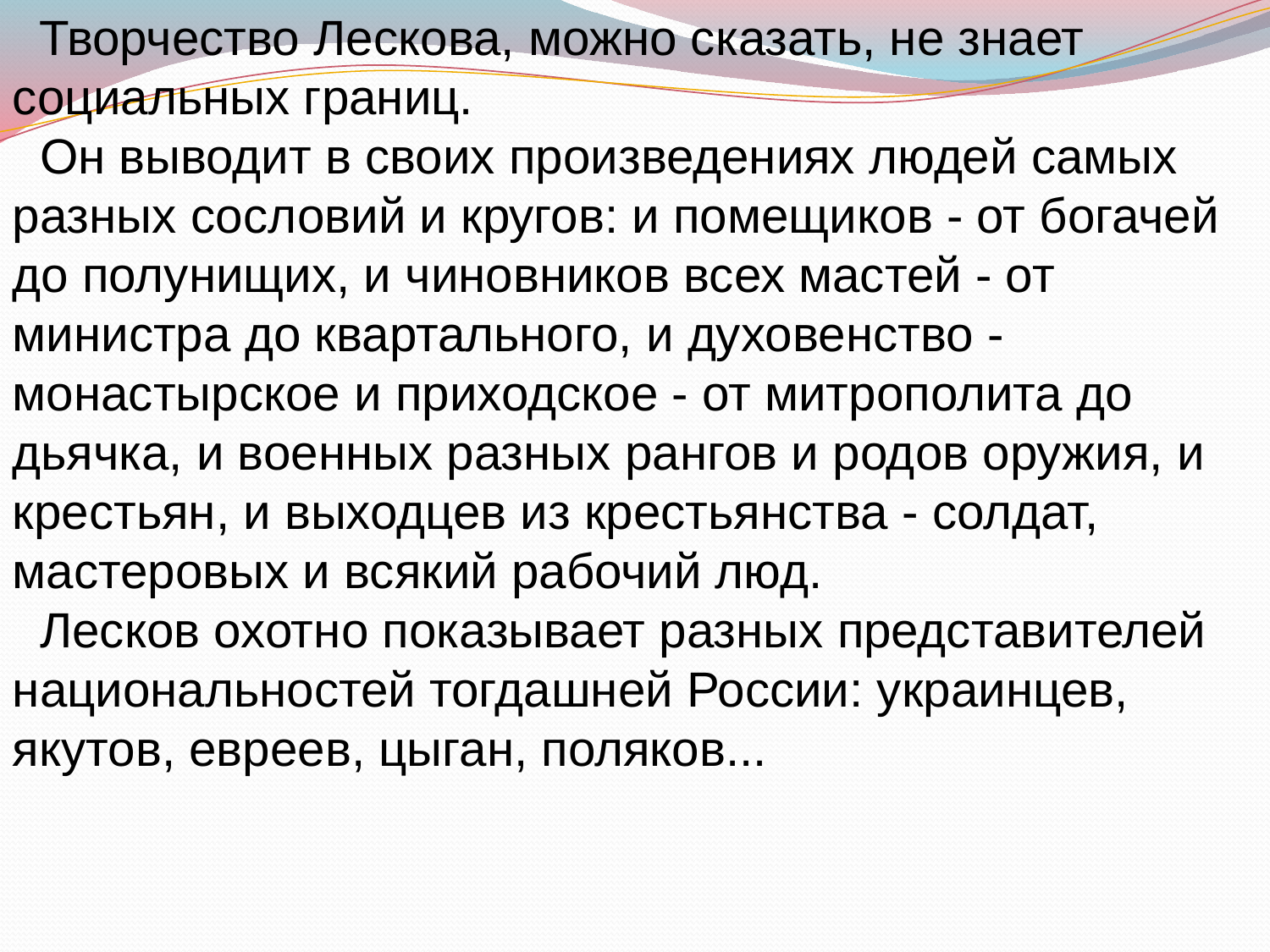

Творчество Лескова, можно сказать, не знает социальных границ.
  Он выводит в своих произведениях людей самых разных сословий и кругов: и помещиков - от богачей до полунищих, и чиновников всех мастей - от министра до квартального, и духовенство - монастырское и приходское - от митрополита до дьячка, и военных разных рангов и родов оружия, и крестьян, и выходцев из крестьянства - солдат, мастеровых и всякий рабочий люд.
  Лесков охотно показывает разных представителей национальностей тогдашней России: украинцев, якутов, евреев, цыган, поляков...